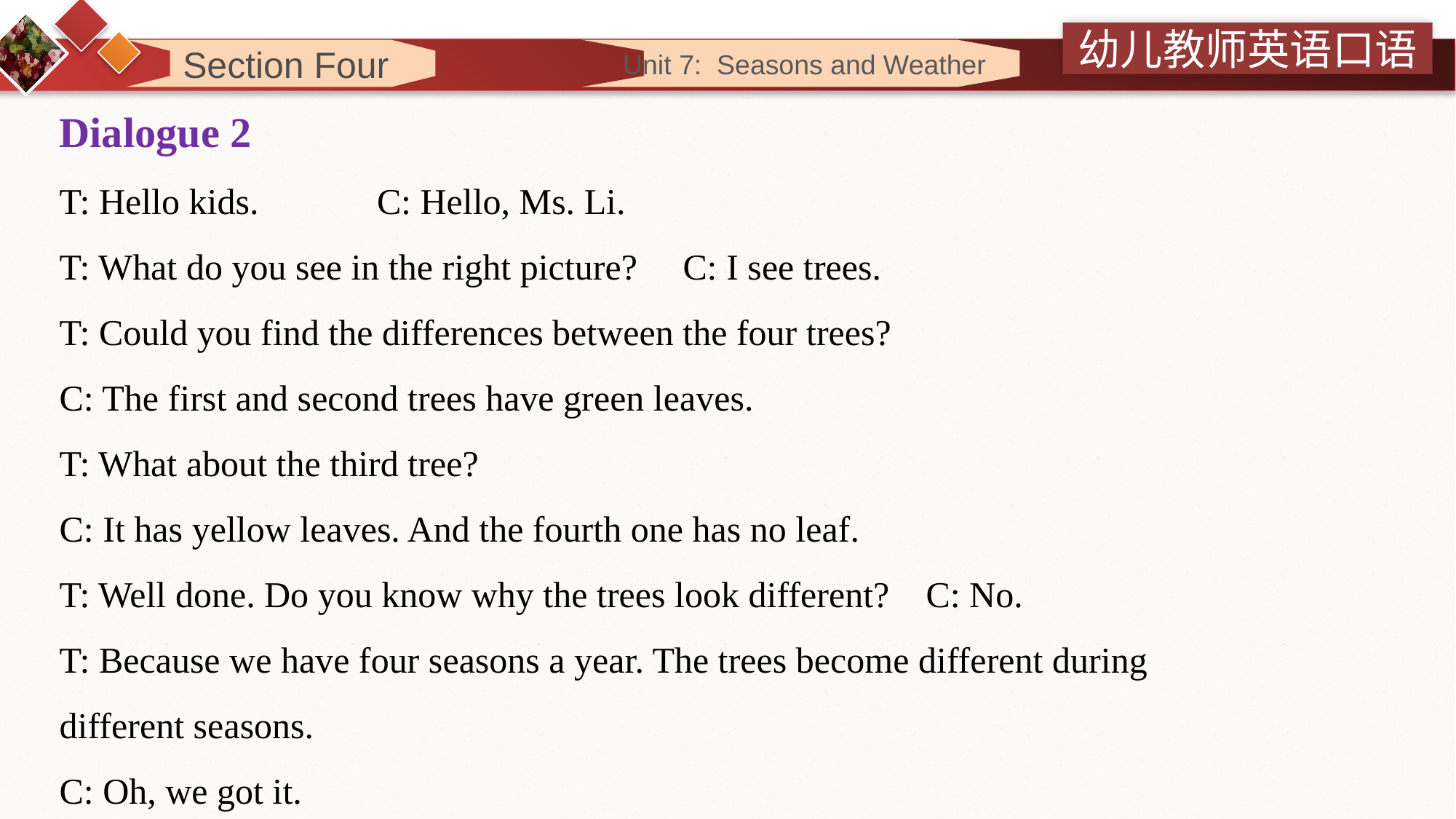

Section Four
 Unit 7:  Seasons and Weather
Dialogue 2
T: Hello kids.             C: Hello, Ms. Li.
T: What do you see in the right picture?     C: I see trees.
T: Could you find the differences between the four trees?
C: The first and second trees have green leaves.
T: What about the third tree?
C: It has yellow leaves. And the fourth one has no leaf.
T: Well done. Do you know why the trees look different?    C: No.
T: Because we have four seasons a year. The trees become different during different seasons.
C: Oh, we got it.